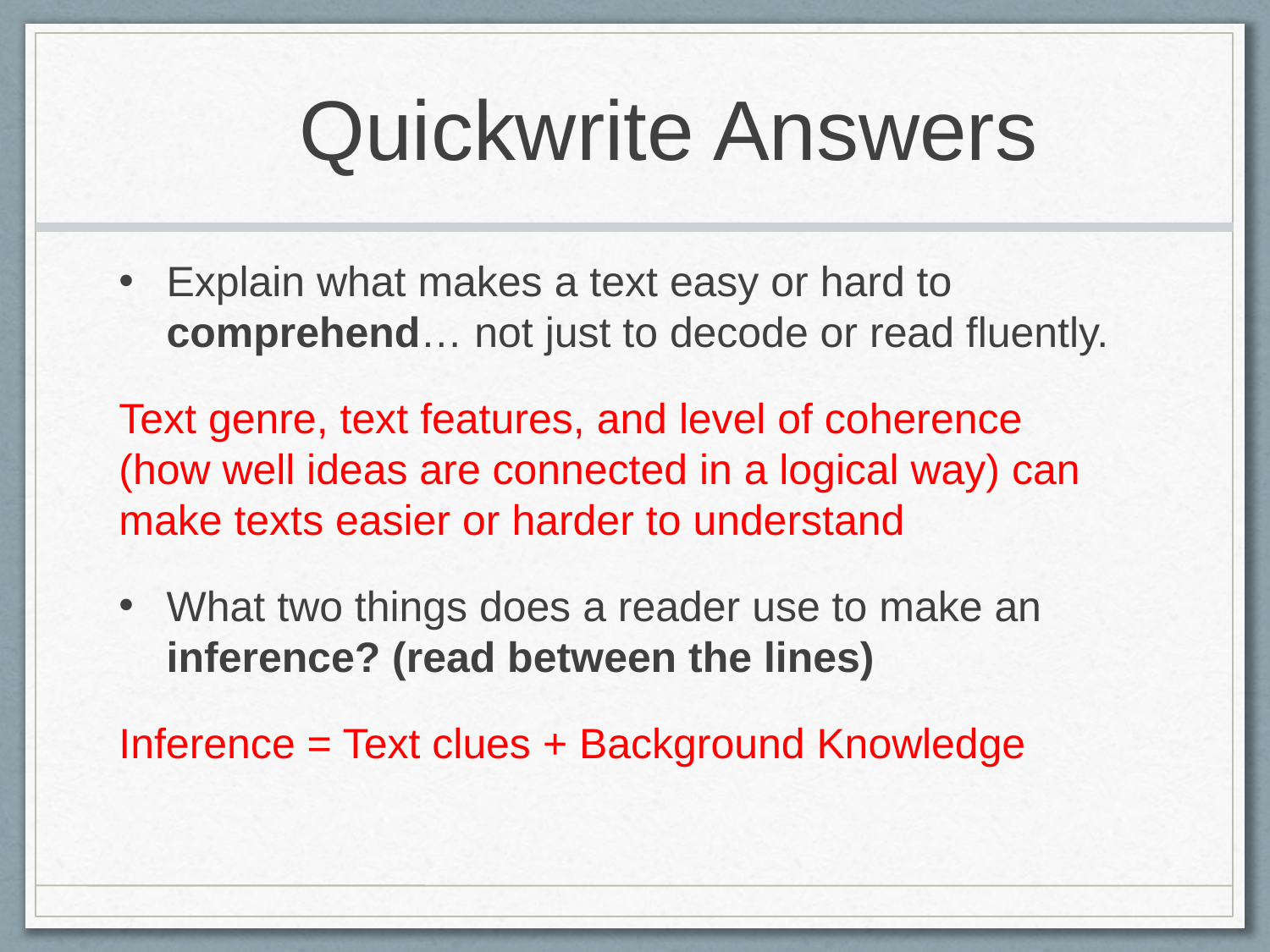

# Quickwrite Answers
Explain what makes a text easy or hard to comprehend… not just to decode or read fluently.
Text genre, text features, and level of coherence (how well ideas are connected in a logical way) can make texts easier or harder to understand
What two things does a reader use to make an inference? (read between the lines)
Inference = Text clues + Background Knowledge